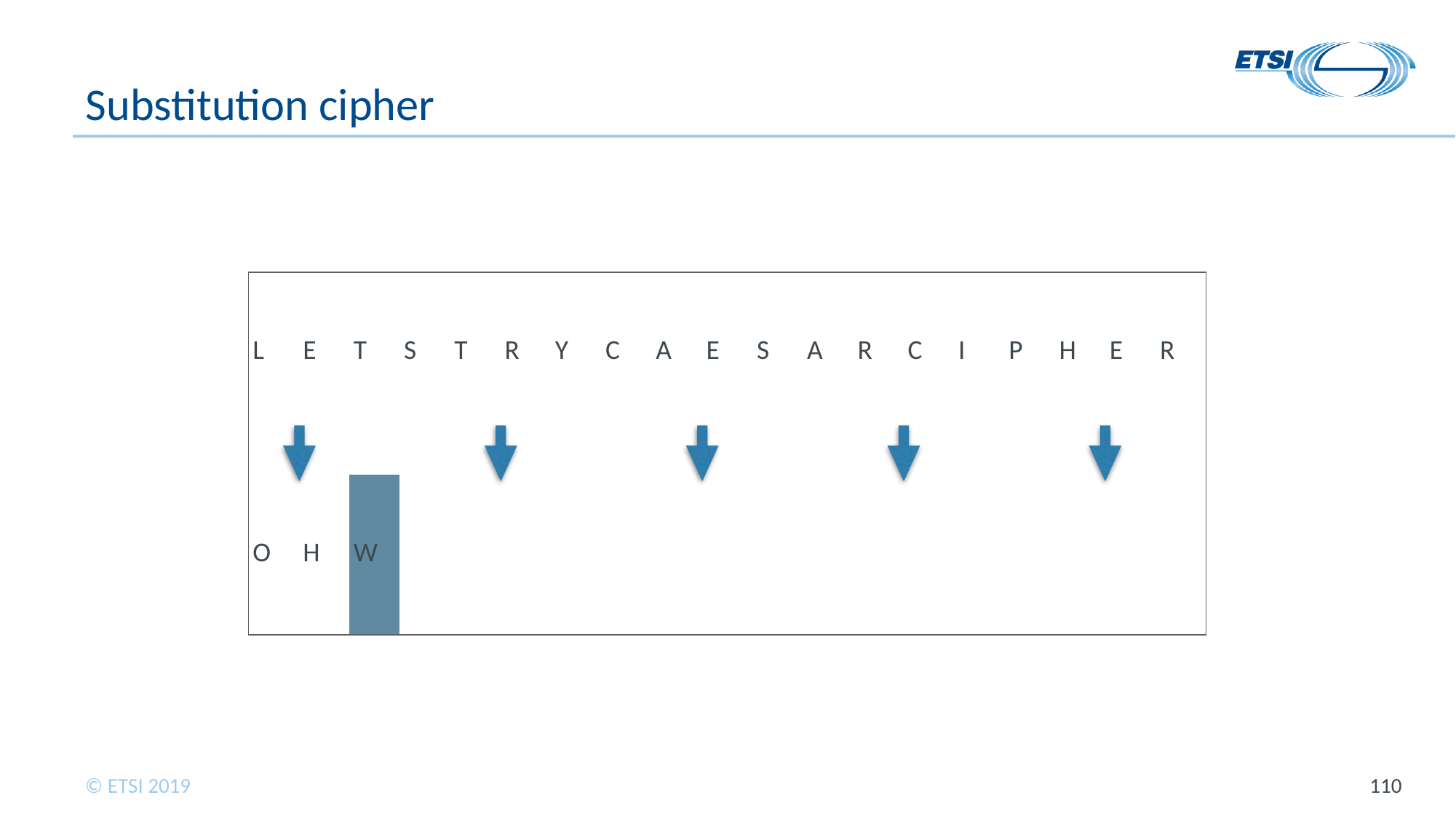

# Substitution cipher
| L | E | T | S | T | R | Y | C | A | E | S | A | R | C | I | P | H | E | R |
| --- | --- | --- | --- | --- | --- | --- | --- | --- | --- | --- | --- | --- | --- | --- | --- | --- | --- | --- |
|  |  |  |  |  |  |  |  |  |  |  |  |  |  |  |  |  |  |  |
| O | H | W |  |  |  |  |  |  |  |  |  |  |  |  |  |  |  |  |